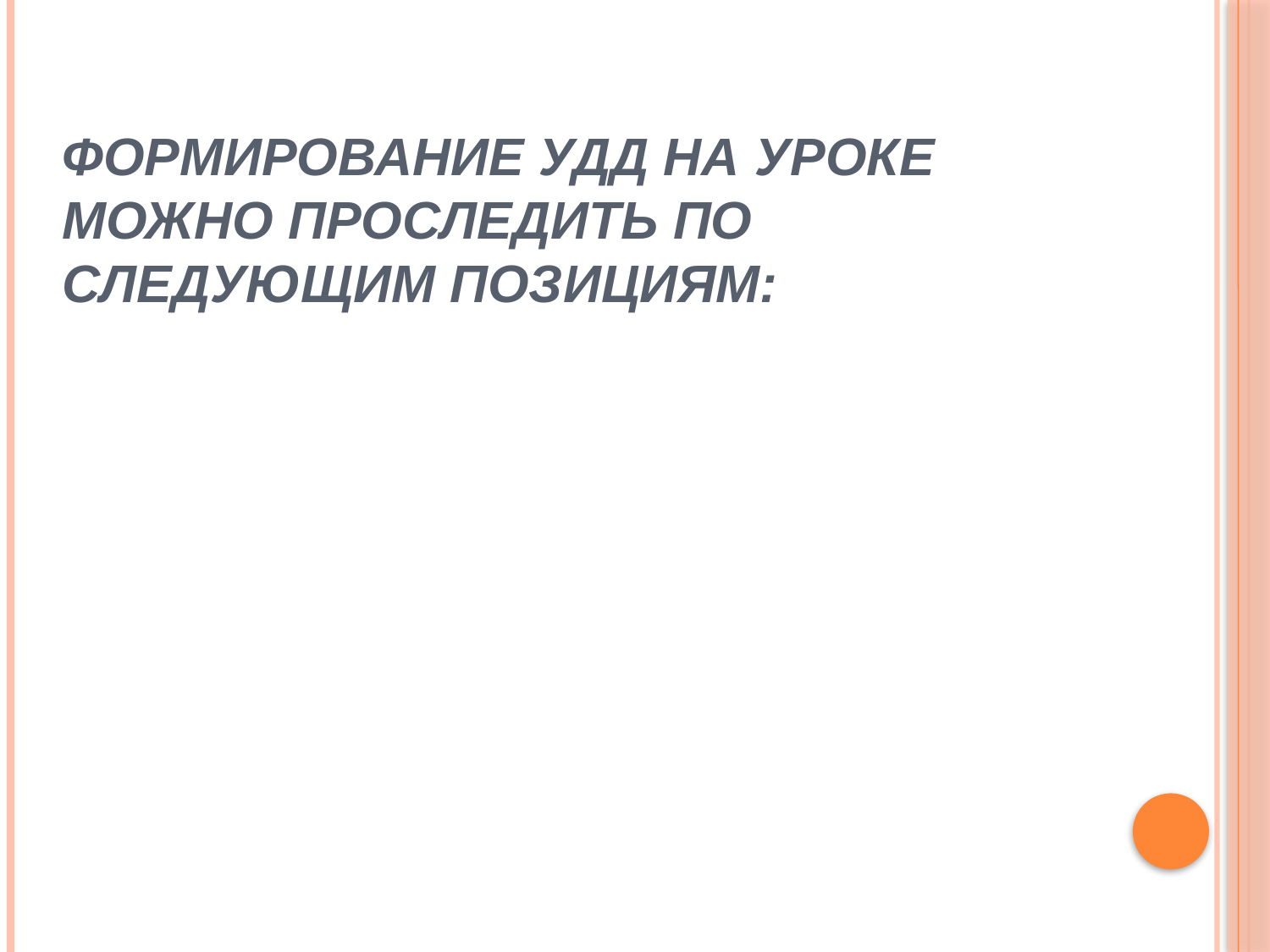

Формирование УДД на уроке можно проследить по следующим позициям: